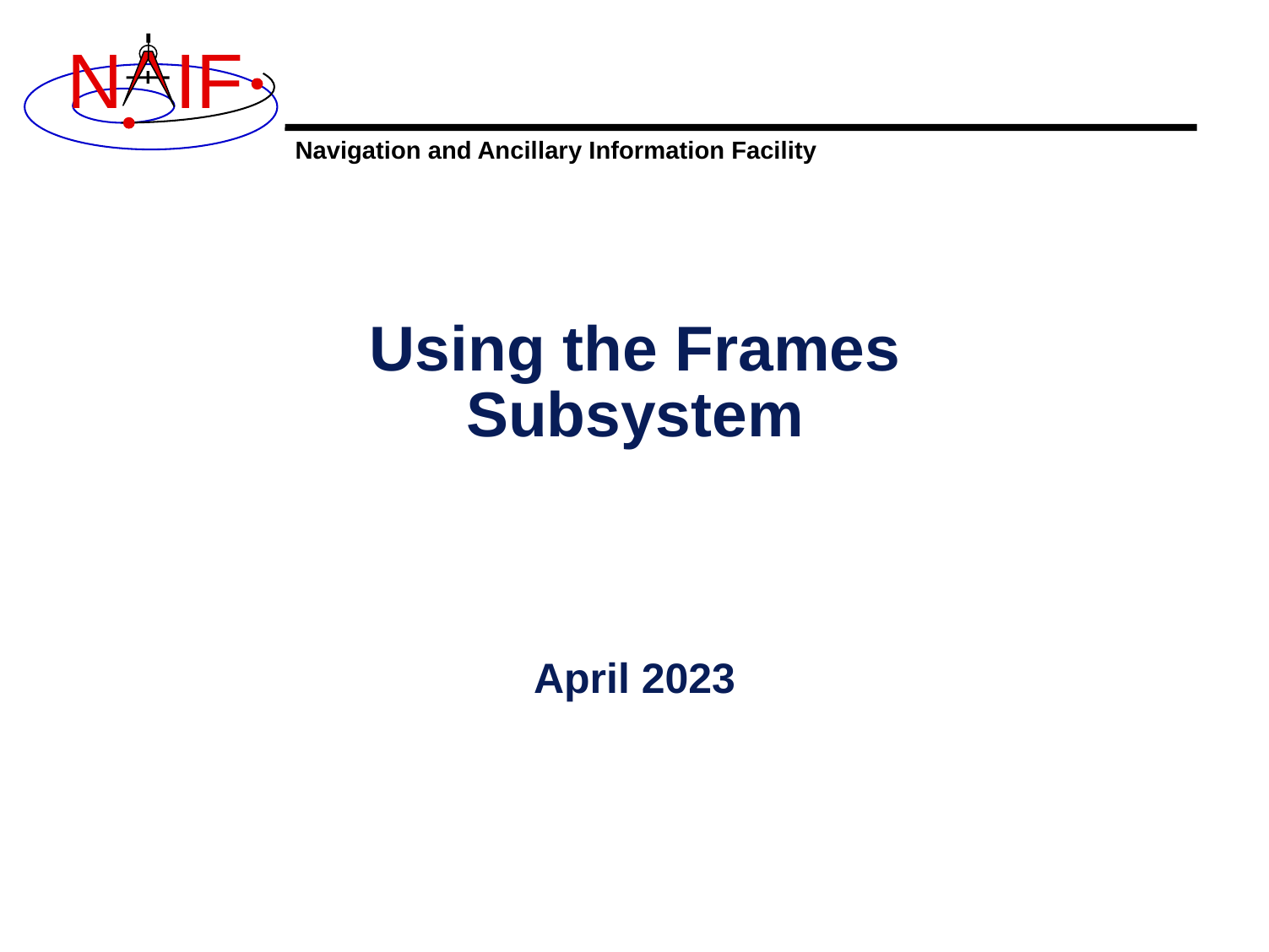

# Using the Frames Subsystem
April 2023